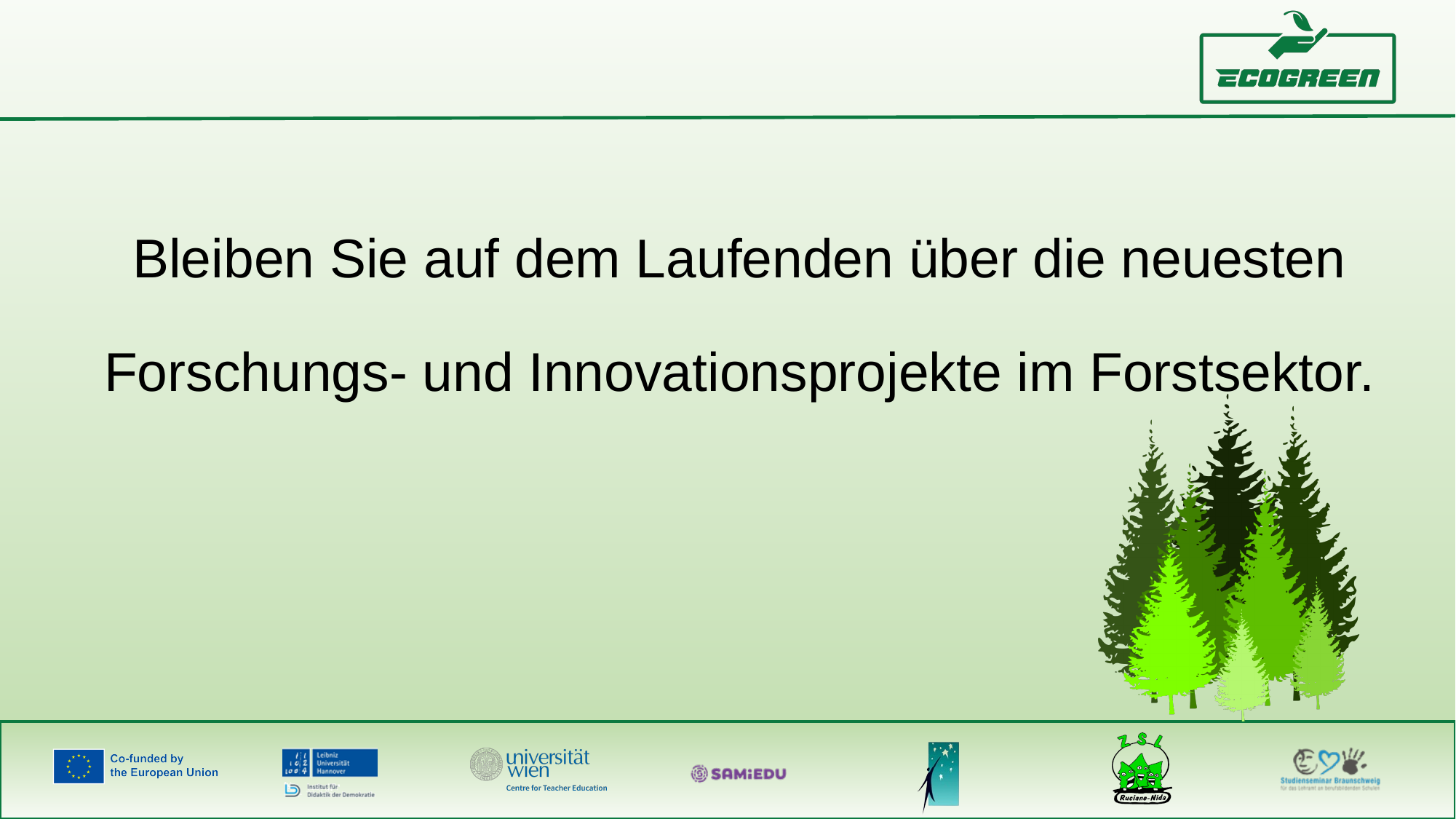

Bleiben Sie auf dem Laufenden über die neuesten Forschungs- und Innovationsprojekte im Forstsektor.